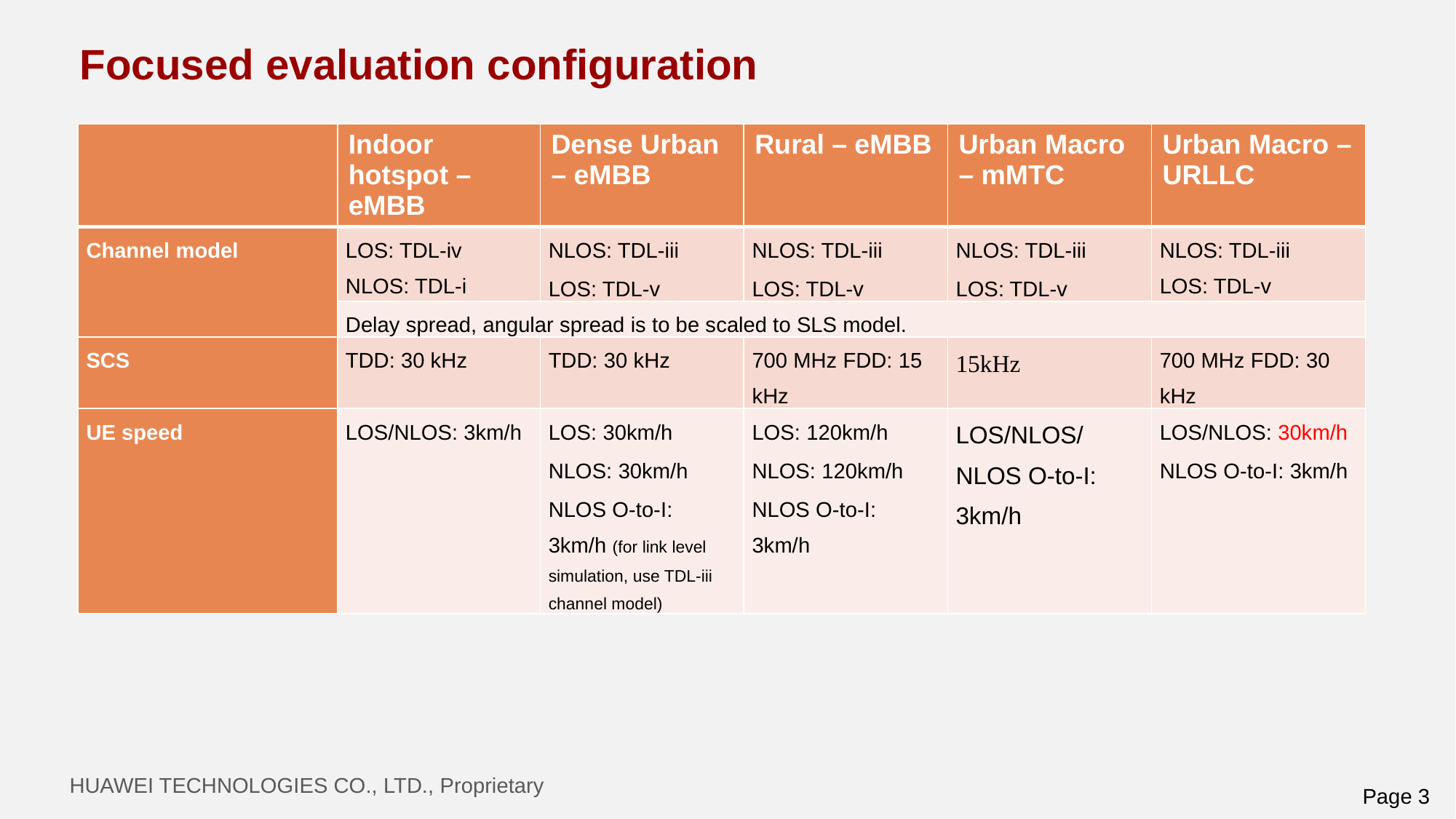

# Focused evaluation configuration
|  | Indoor hotspot – eMBB | Dense Urban – eMBB | Rural – eMBB | Urban Macro – mMTC | Urban Macro – URLLC |
| --- | --- | --- | --- | --- | --- |
| Channel model | LOS: TDL-iv NLOS: TDL-i | NLOS: TDL-iii LOS: TDL-v | NLOS: TDL-iii LOS: TDL-v | NLOS: TDL-iii LOS: TDL-v | NLOS: TDL-iii LOS: TDL-v |
|  | Delay spread, angular spread is to be scaled to SLS model. |  |  |  |  |
| SCS | TDD: 30 kHz | TDD: 30 kHz | 700 MHz FDD: 15 kHz | 15kHz | 700 MHz FDD: 30 kHz |
| UE speed | LOS/NLOS: 3km/h | LOS: 30km/h NLOS: 30km/h NLOS O-to-I: 3km/h (for link level simulation, use TDL-iii channel model) | LOS: 120km/h NLOS: 120km/h NLOS O-to-I: 3km/h | LOS/NLOS/NLOS O-to-I: 3km/h | LOS/NLOS: 30km/h NLOS O-to-I: 3km/h |